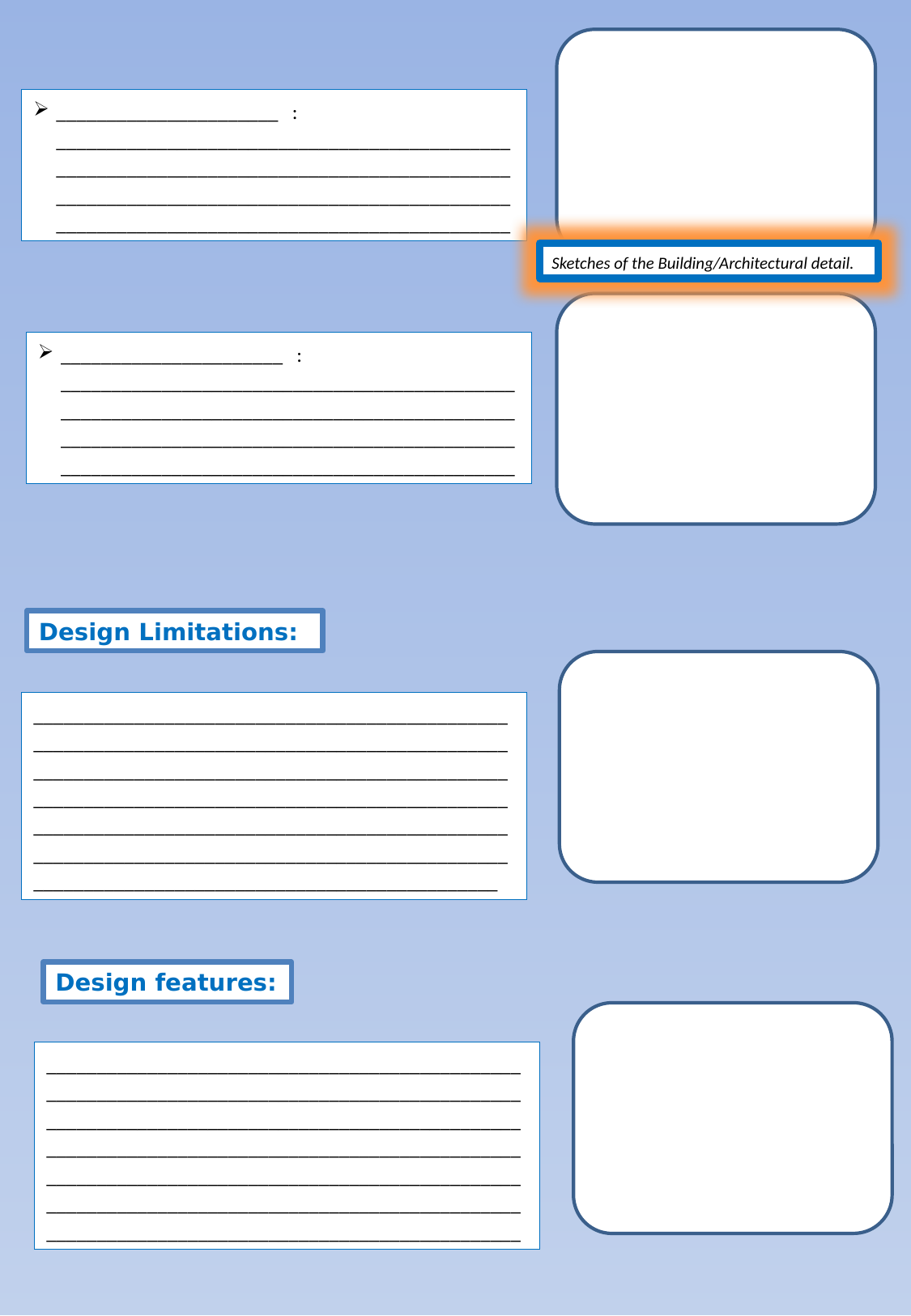

______________________   :   ____________________________________________________________________________________________________________________________________________________________________________________
Sketches of the Building/Architectural detail.

______________________   :   ____________________________________________________________________________________________________________________________________________________________________________________
Design Limitations:

________________________________________________________________________________________________________________________________________________________________________________________________________________________________________________________________________________________________________________________________________
Design features:

_________________________________________________________________________________________________________________________________________________________________________________________________________________________________________________________________________________________________________________________________________